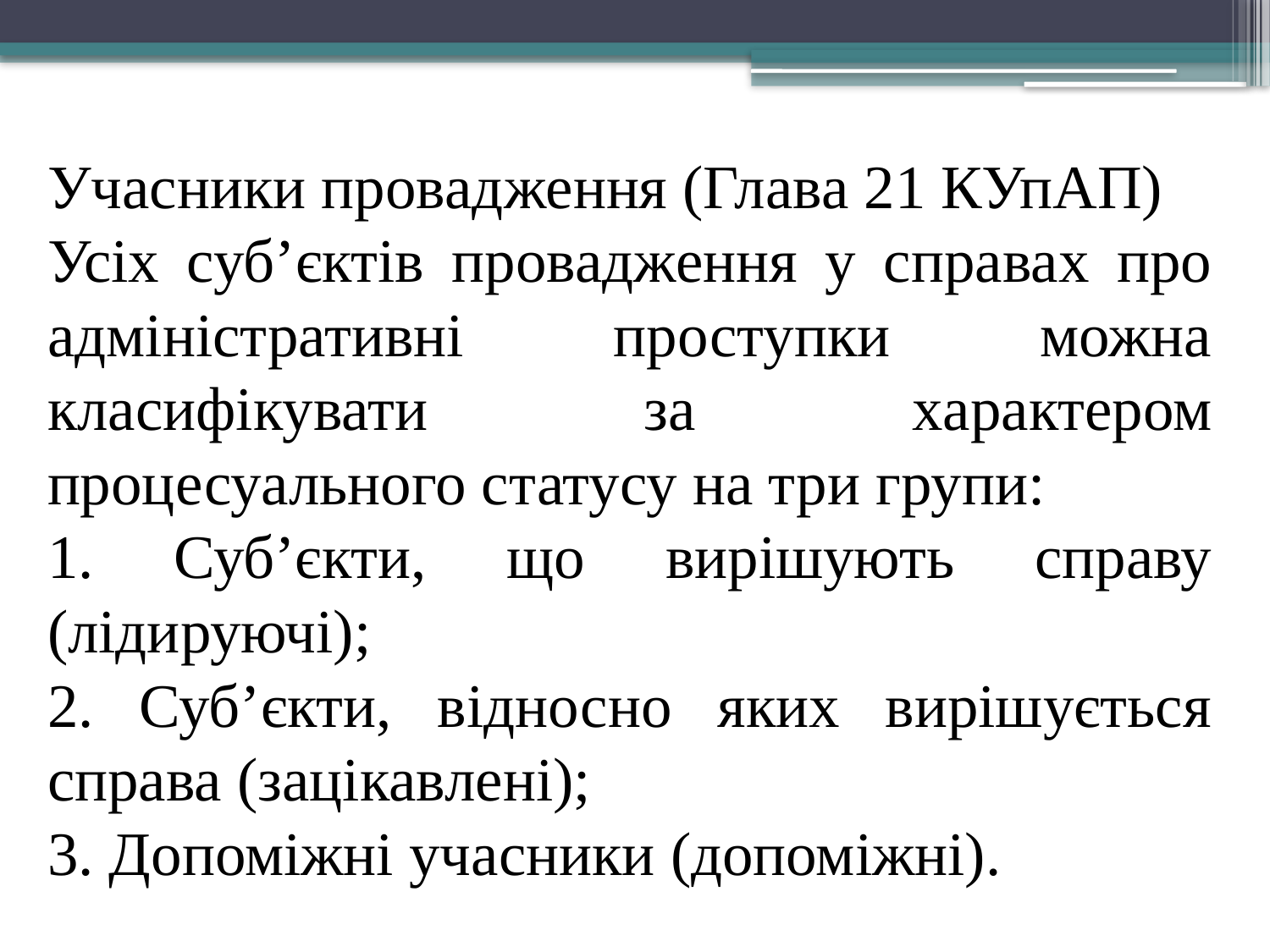

Учасники провадження (Глава 21 КУпАП)
Усіх суб’єктів провадження у справах про адміністративні проступки можна класифікувати за характером процесуального статусу на три групи:
1. Суб’єкти, що вирішують справу (лідируючі);
2. Суб’єкти, відносно яких вирішується справа (зацікавлені);
3. Допоміжні учасники (допоміжні).